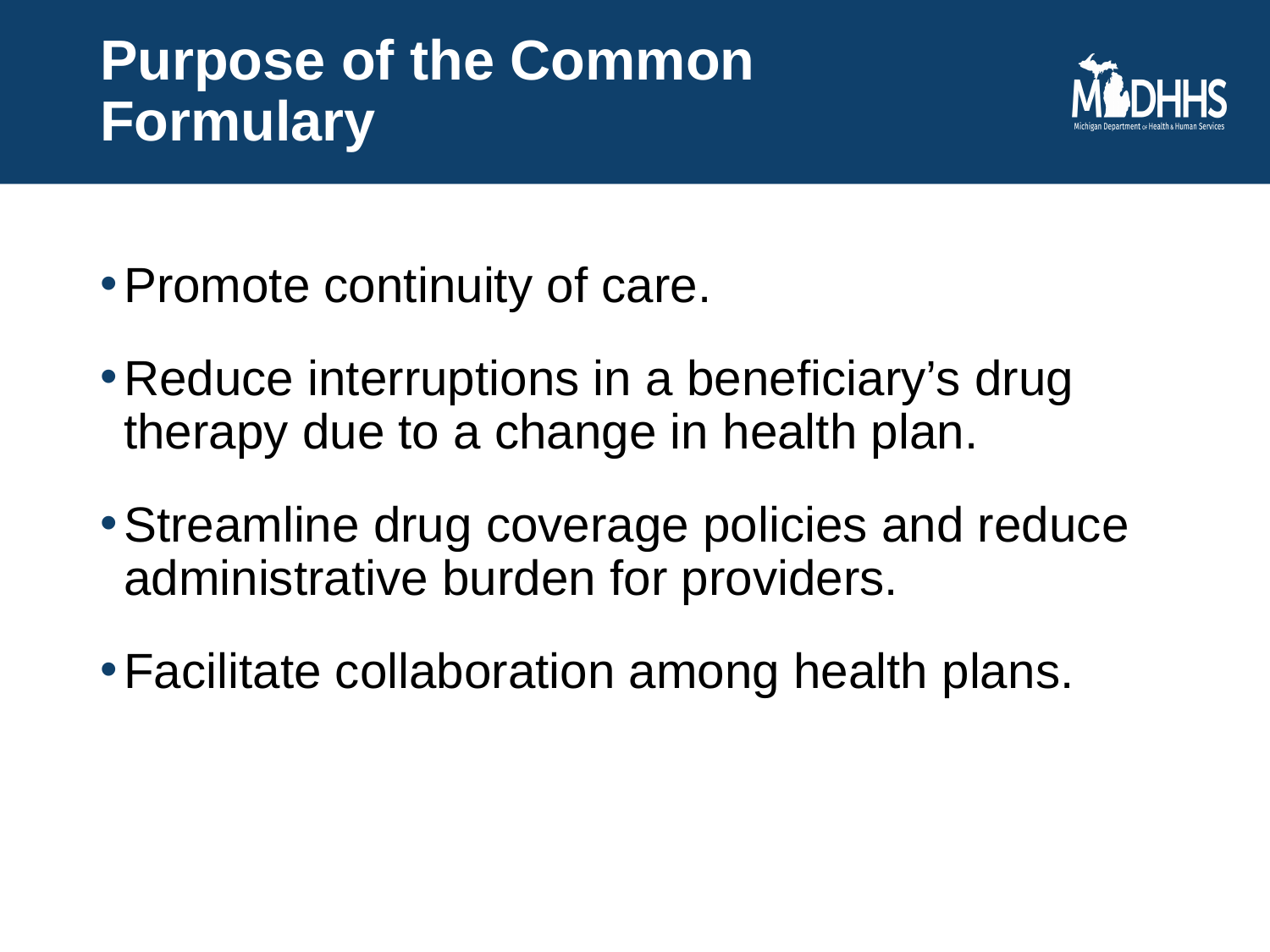

# Purpose of the Common Formulary
Promote continuity of care.

Reduce interruptions in a beneficiary’s drug therapy due to a change in health plan.

Streamline drug coverage policies and reduce administrative burden for providers.

Facilitate collaboration among health plans.